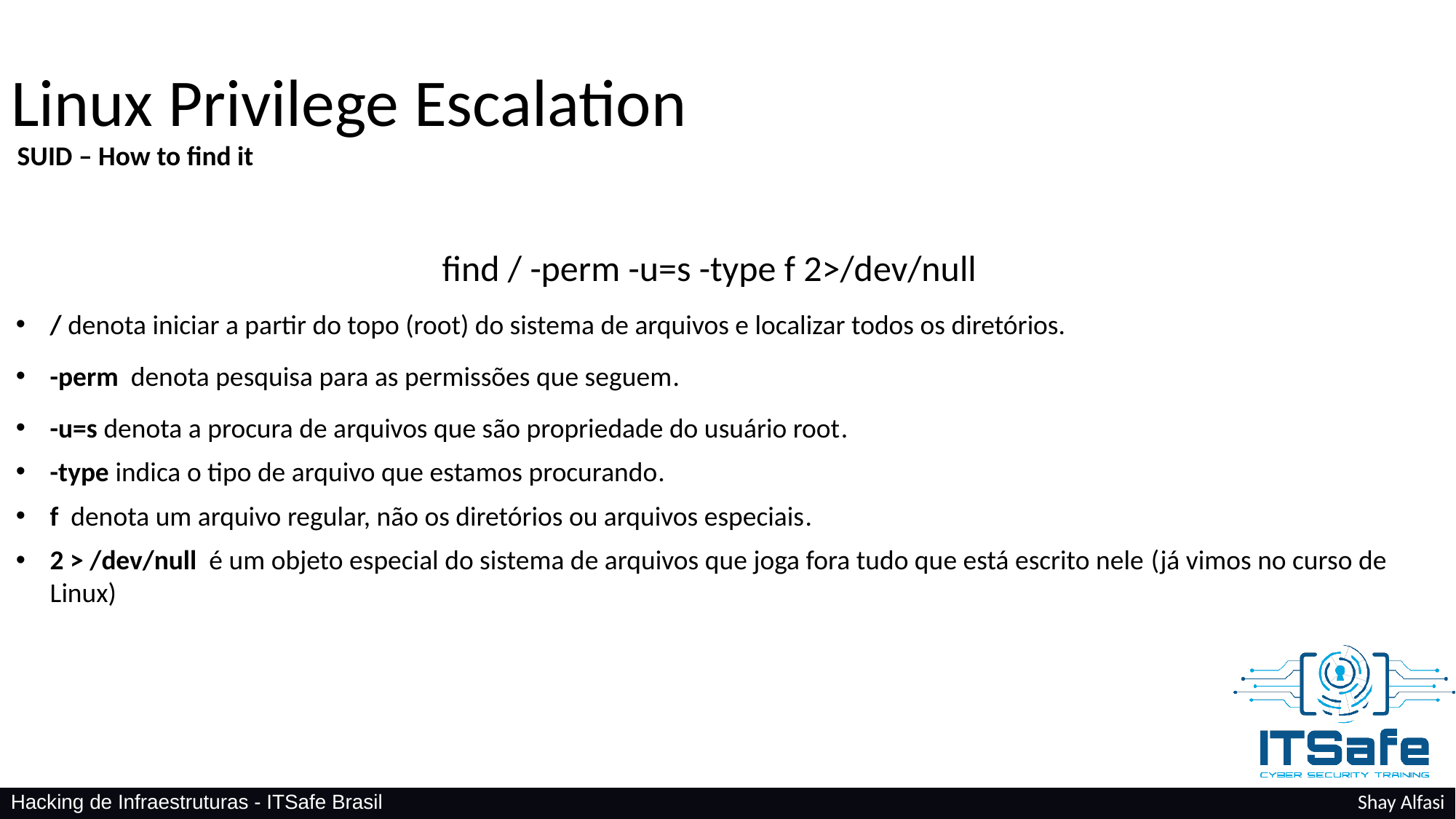

Linux Privilege Escalation
SUID – How to find it
find / -perm -u=s -type f 2>/dev/null
/ denota iniciar a partir do topo (root) do sistema de arquivos e localizar todos os diretórios.
-perm  denota pesquisa para as permissões que seguem.
-u=s denota a procura de arquivos que são propriedade do usuário root.
-type indica o tipo de arquivo que estamos procurando.
f  denota um arquivo regular, não os diretórios ou arquivos especiais.
2 > /dev/null  é um objeto especial do sistema de arquivos que joga fora tudo que está escrito nele (já vimos no curso de Linux)